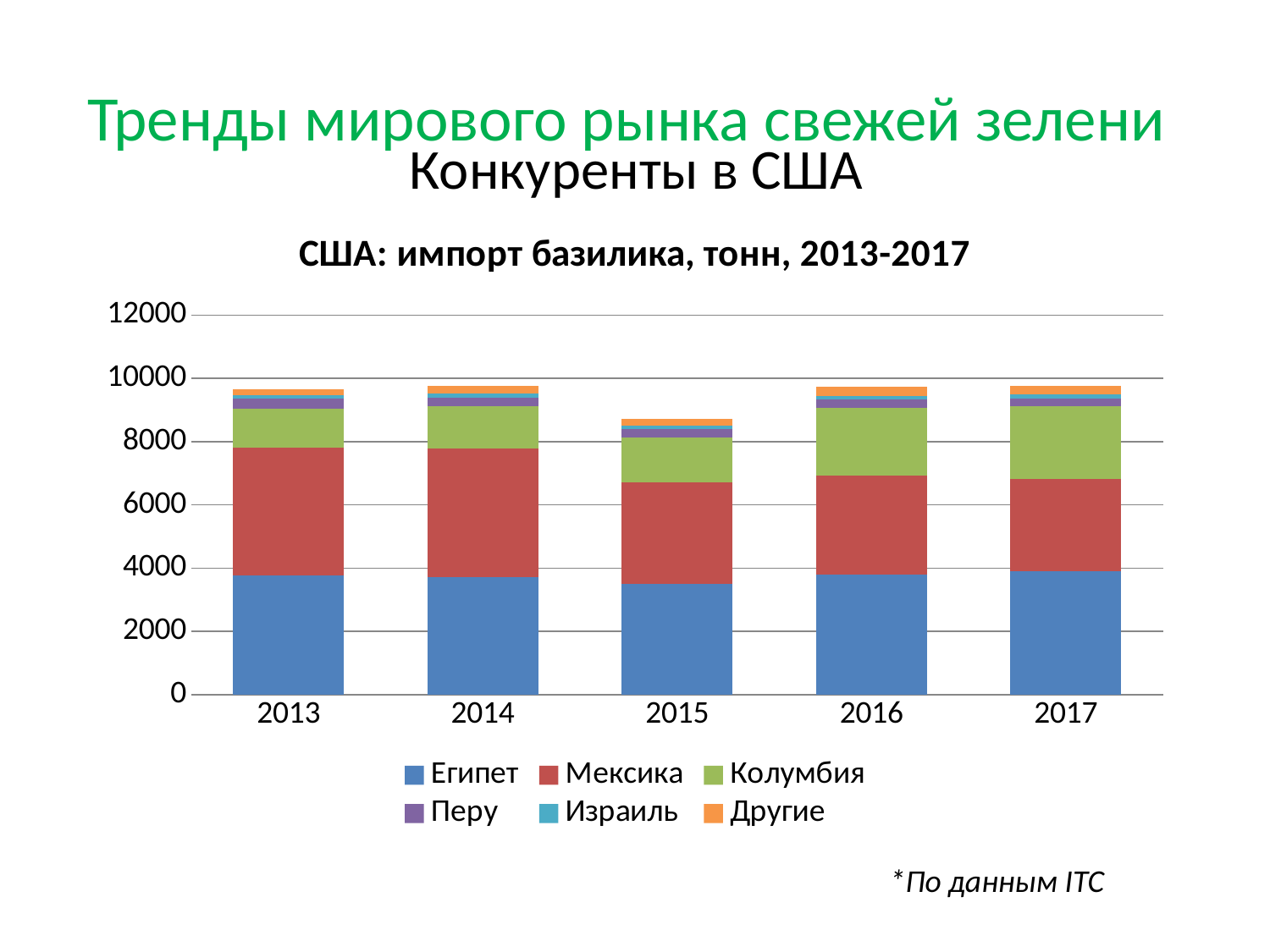

# Тренды мирового рынка свежей зелени
Конкуренты в США

### Chart: США: импорт базилика, тонн, 2013-2017

| Category | Египет | Мексика | Колумбия | Перу | Израиль | Другие |
|---|---|---|---|---|---|---|
| 2013 | 3753.875 | 4044.086 | 1236.748 | 324.641 | 103.721 | 194.468 |
| 2014 | 3719.724 | 4054.334 | 1342.514 | 266.865 | 137.422 | 244.265 |
| 2015 | 3494.739 | 3225.094 | 1399.268 | 287.433 | 98.104 | 220.525 |
| 2016 | 3788.973 | 3132.52 | 2154.366 | 269.343 | 94.547 | 284.342 |
| 2017 | 3887.828 | 2923.979 | 2302.492 | 241.089 | 138.286 | 277.921 |
*По данным ITC